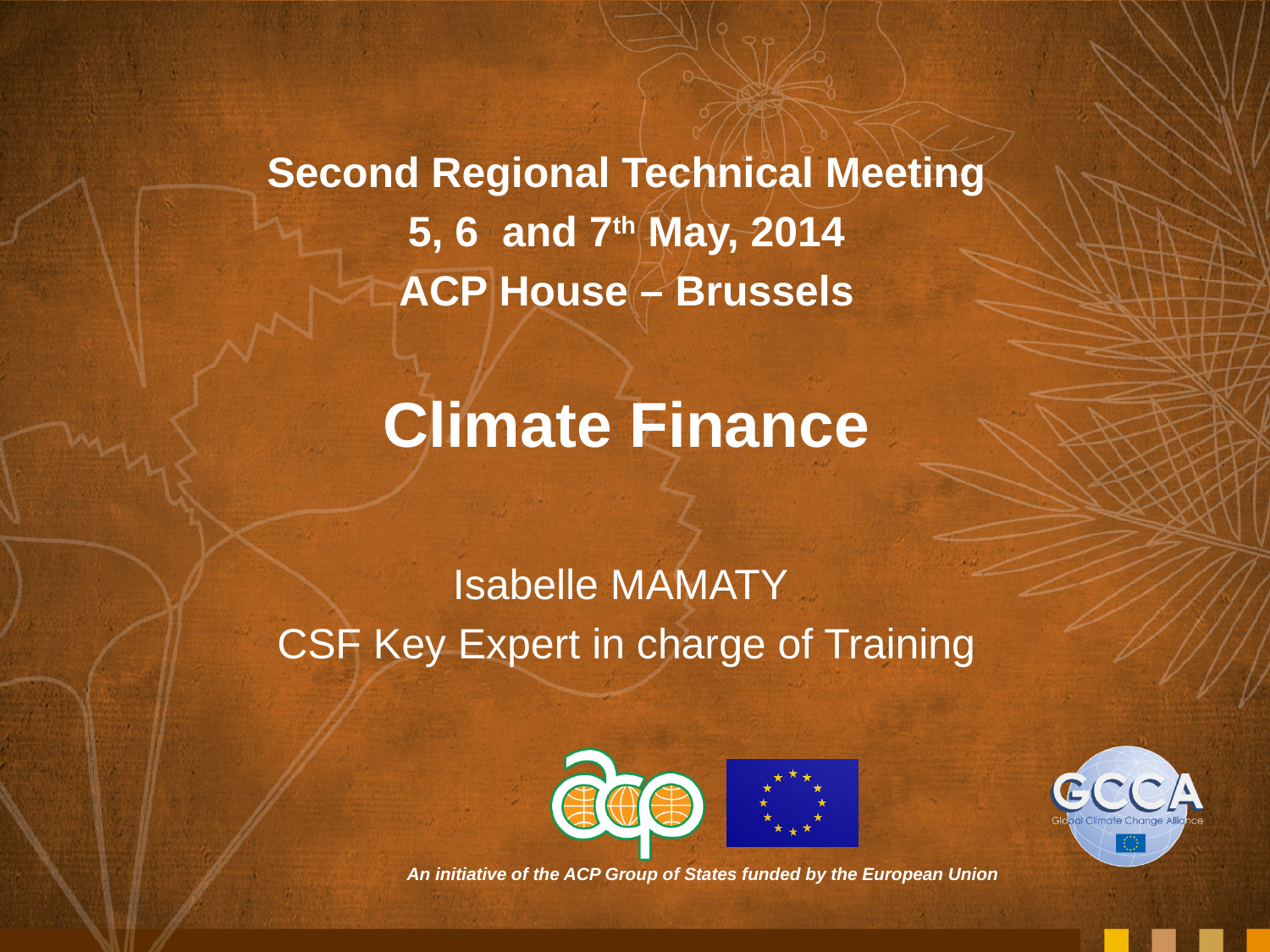

Second Regional Technical Meeting
5, 6  and 7th May, 2014
ACP House – Brussels

Climate Finance

Isabelle MAMATY
CSF Key Expert in charge of Training